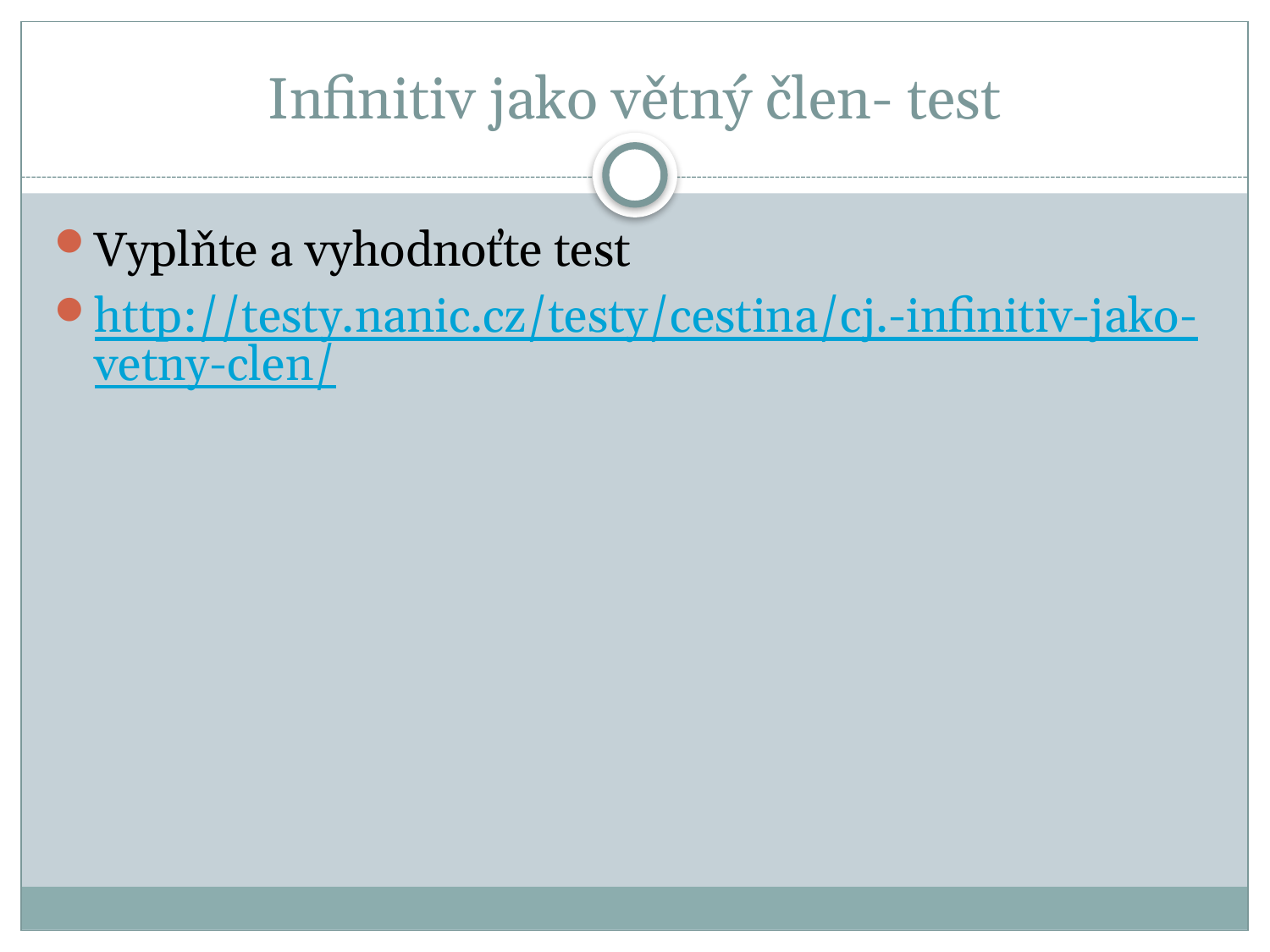

# Infinitiv jako větný člen- test
Vyplňte a vyhodnoťte test
http://testy.nanic.cz/testy/cestina/cj.-infinitiv-jako-vetny-clen/